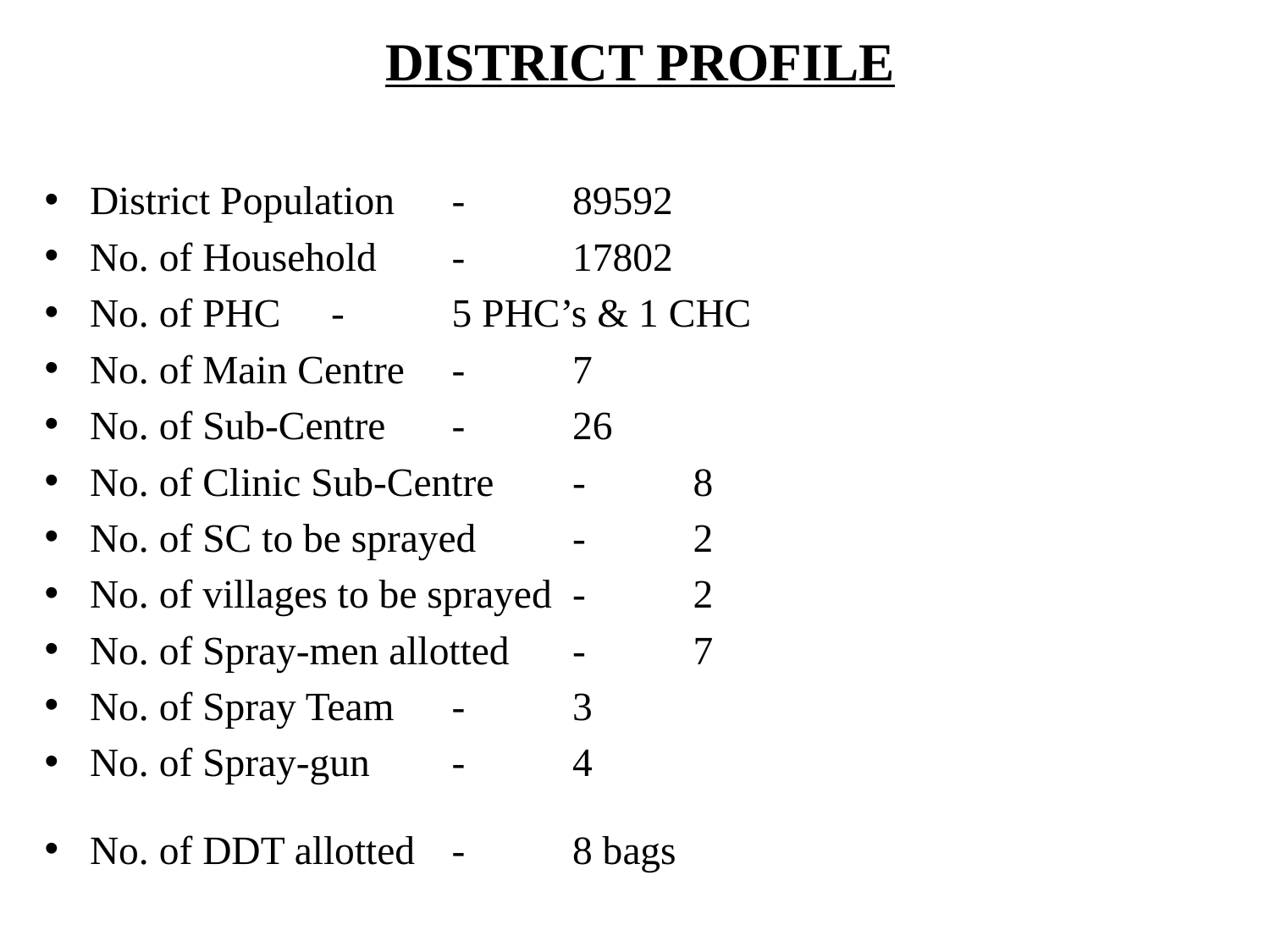

DISTRICT PROFILE

District Population		-	89592
No. of Household		-	17802
No. of PHC			-	5 PHC’s & 1 CHC
No. of Main Centre		-	7
No. of Sub-Centre		-	26
No. of Clinic Sub-Centre	- 	8
No. of SC to be sprayed 	-	2
No. of villages to be sprayed 	-	2
No. of Spray-men allotted	- 	7
No. of Spray Team		-	3
No. of Spray-gun		-	4

No. of DDT allotted	-	8 bags